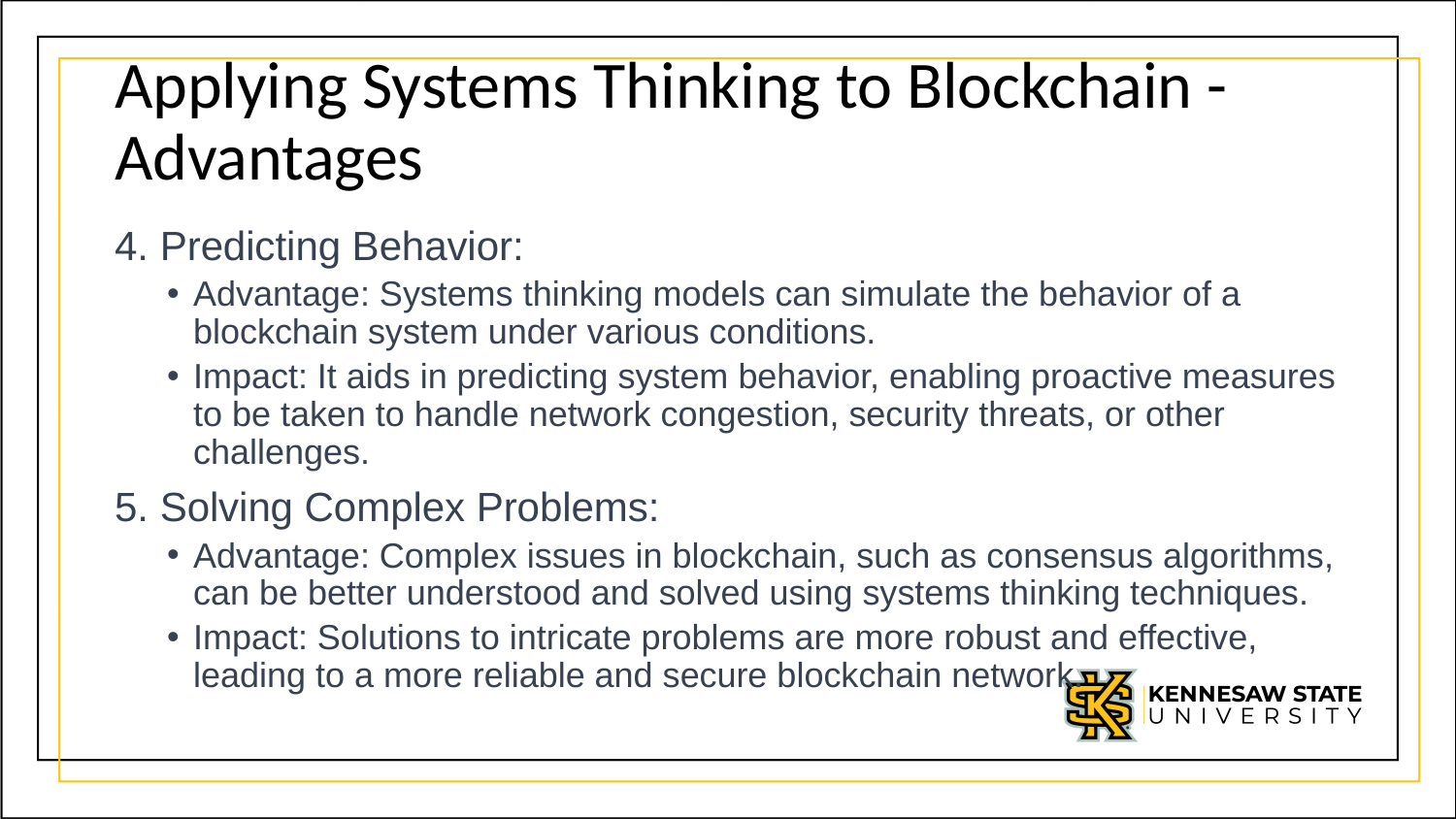

# Applying Systems Thinking to Blockchain - Advantages
4. Predicting Behavior:
Advantage: Systems thinking models can simulate the behavior of a blockchain system under various conditions.
Impact: It aids in predicting system behavior, enabling proactive measures to be taken to handle network congestion, security threats, or other challenges.
5. Solving Complex Problems:
Advantage: Complex issues in blockchain, such as consensus algorithms, can be better understood and solved using systems thinking techniques.
Impact: Solutions to intricate problems are more robust and effective, leading to a more reliable and secure blockchain network.